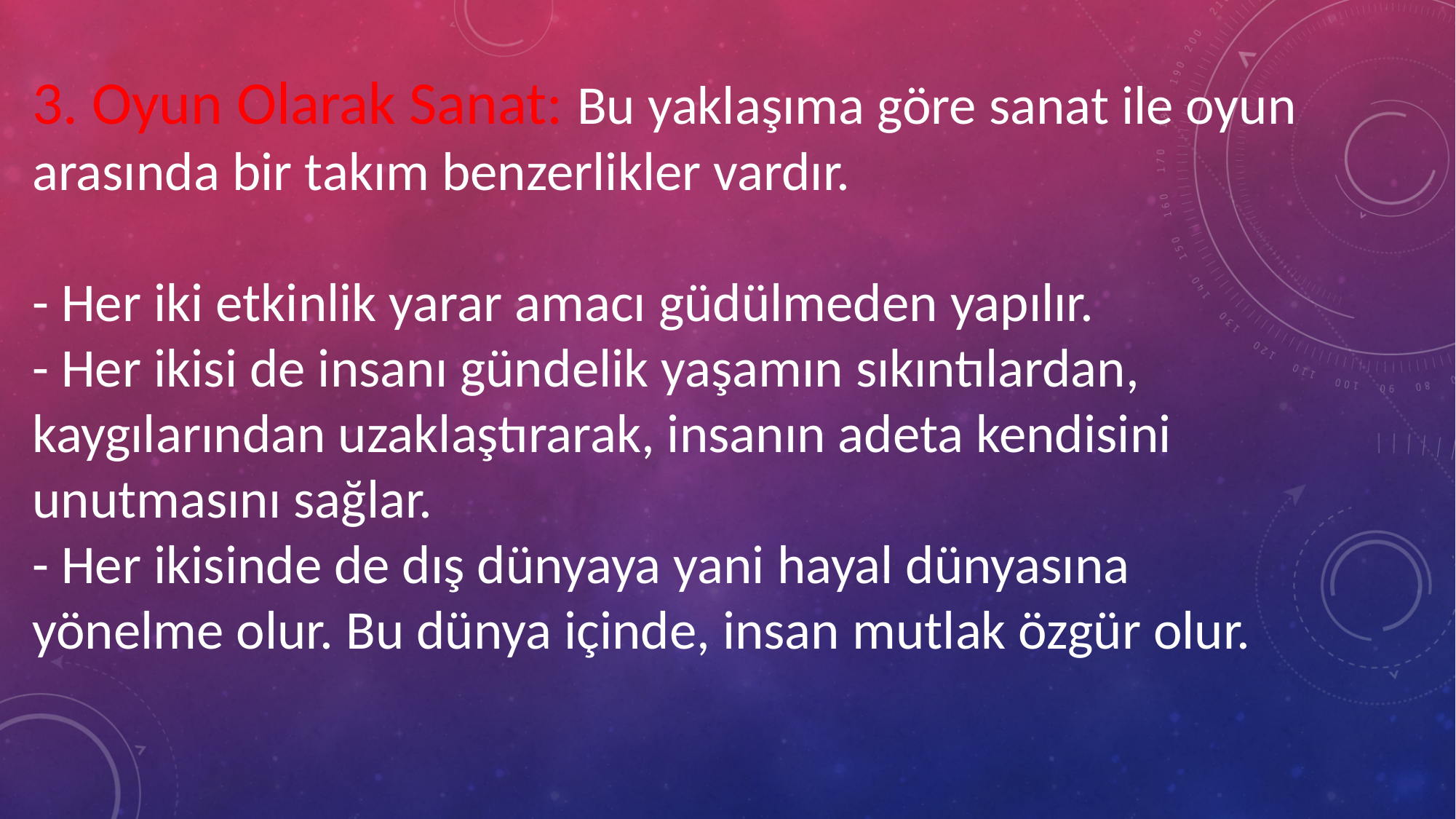

3. Oyun Olarak Sanat: Bu yaklaşıma göre sanat ile oyun arasında bir takım benzerlikler vardır.

- Her iki etkinlik yarar amacı güdülmeden yapılır.
- Her ikisi de insanı gündelik yaşamın sıkıntılardan, kaygılarından uzaklaştırarak, insanın adeta kendisini unutmasını sağlar.
- Her ikisinde de dış dünyaya yani hayal dünyasına
yönelme olur. Bu dünya içinde, insan mutlak özgür olur.